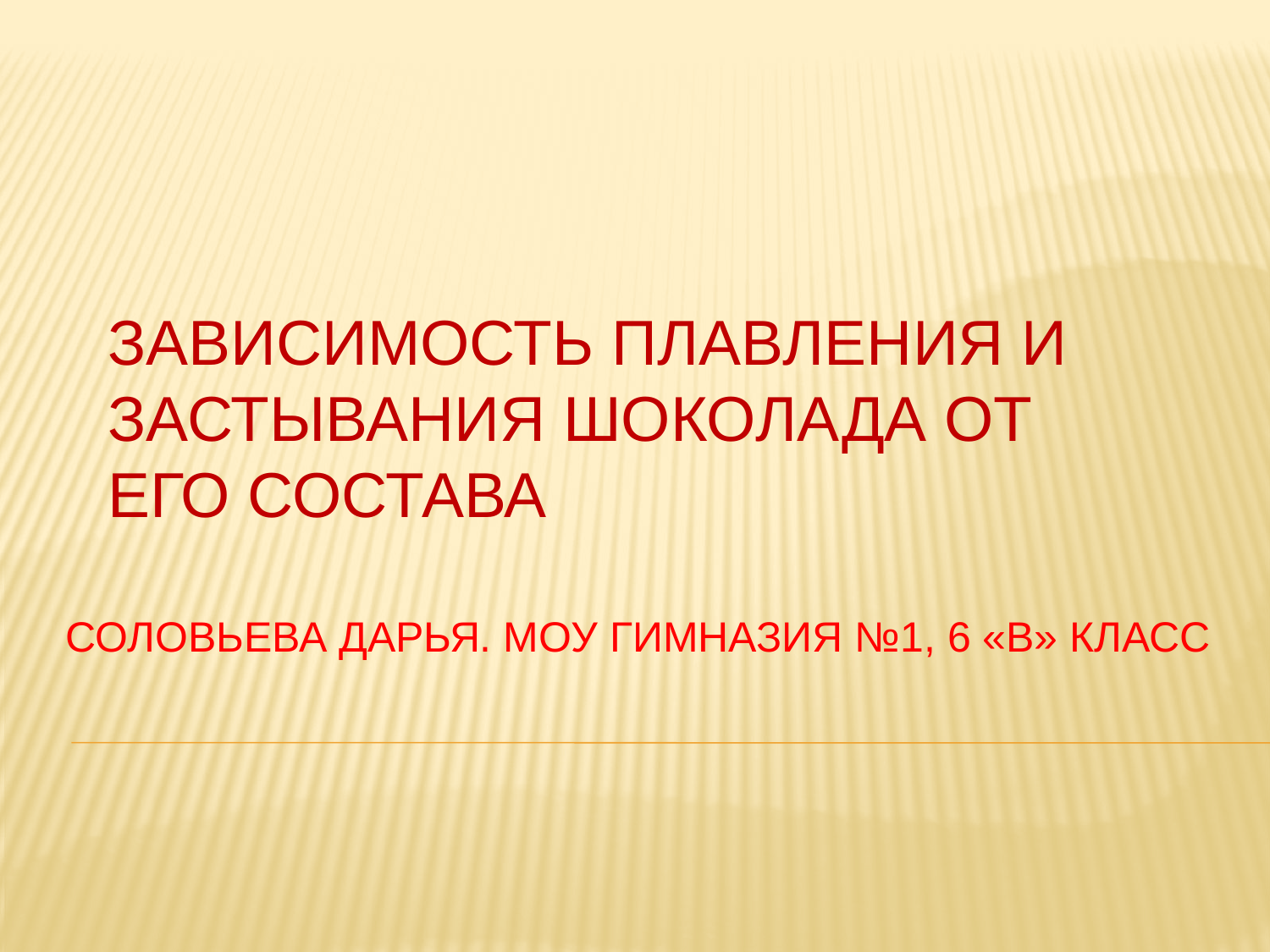

# Зависимость плавления и застывания шоколада от его состава
СОЛОВЬЕВА ДАРЬЯ. МОУ ГИМНАЗИЯ №1, 6 «В» КЛАСС